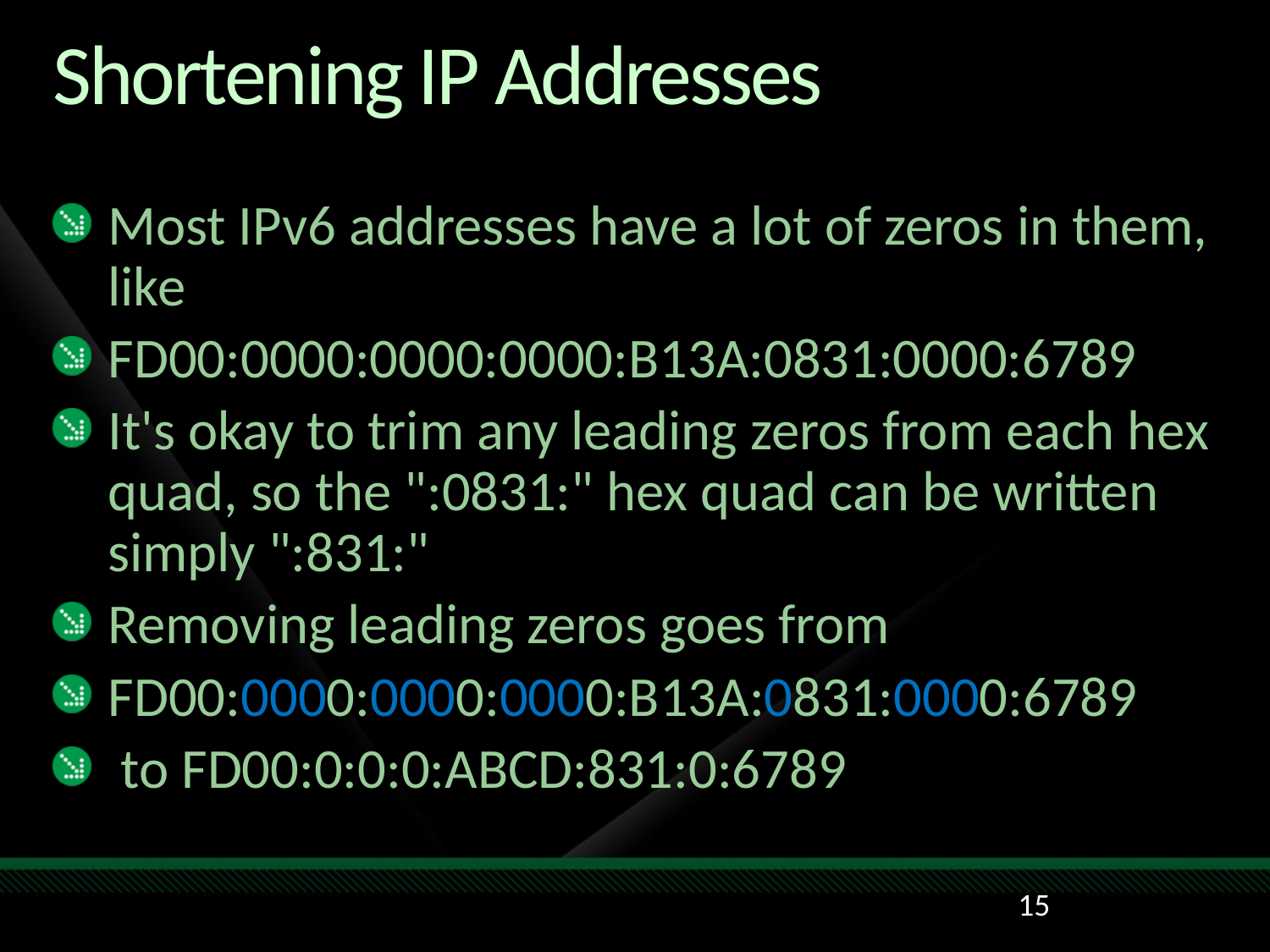

# Shortening IP Addresses
Most IPv6 addresses have a lot of zeros in them, like
FD00:0000:0000:0000:B13A:0831:0000:6789
It's okay to trim any leading zeros from each hex quad, so the ":0831:" hex quad can be written simply ":831:"
Removing leading zeros goes from
FD00:0000:0000:0000:B13A:0831:0000:6789
 to FD00:0:0:0:ABCD:831:0:6789
15